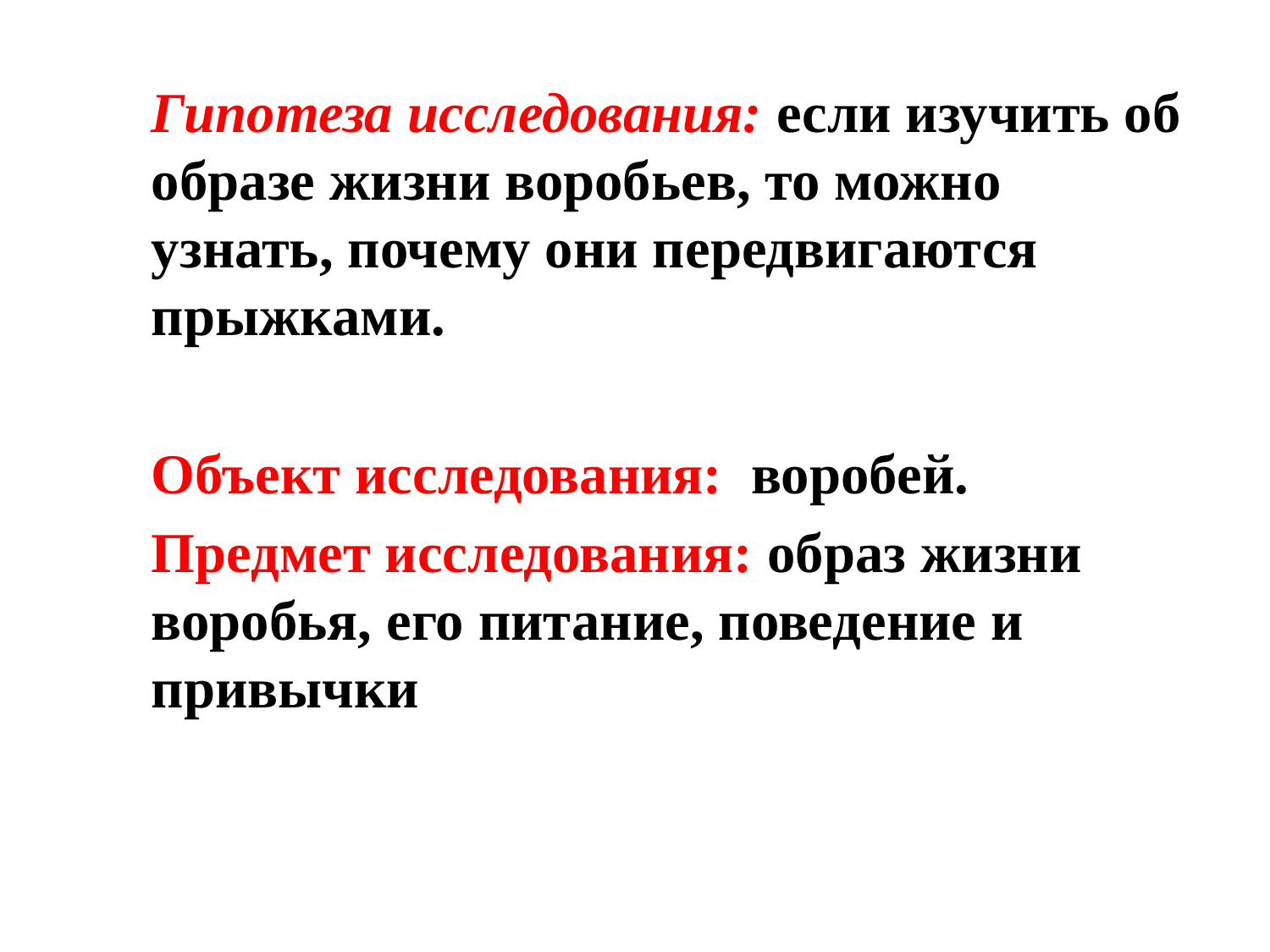

Гипотеза исследования: если изучить об образе жизни воробьев, то можно узнать, почему они передвигаются прыжками.

Объект исследования:  воробей.
Предмет исследования: образ жизни воробья, его питание, поведение и привычки